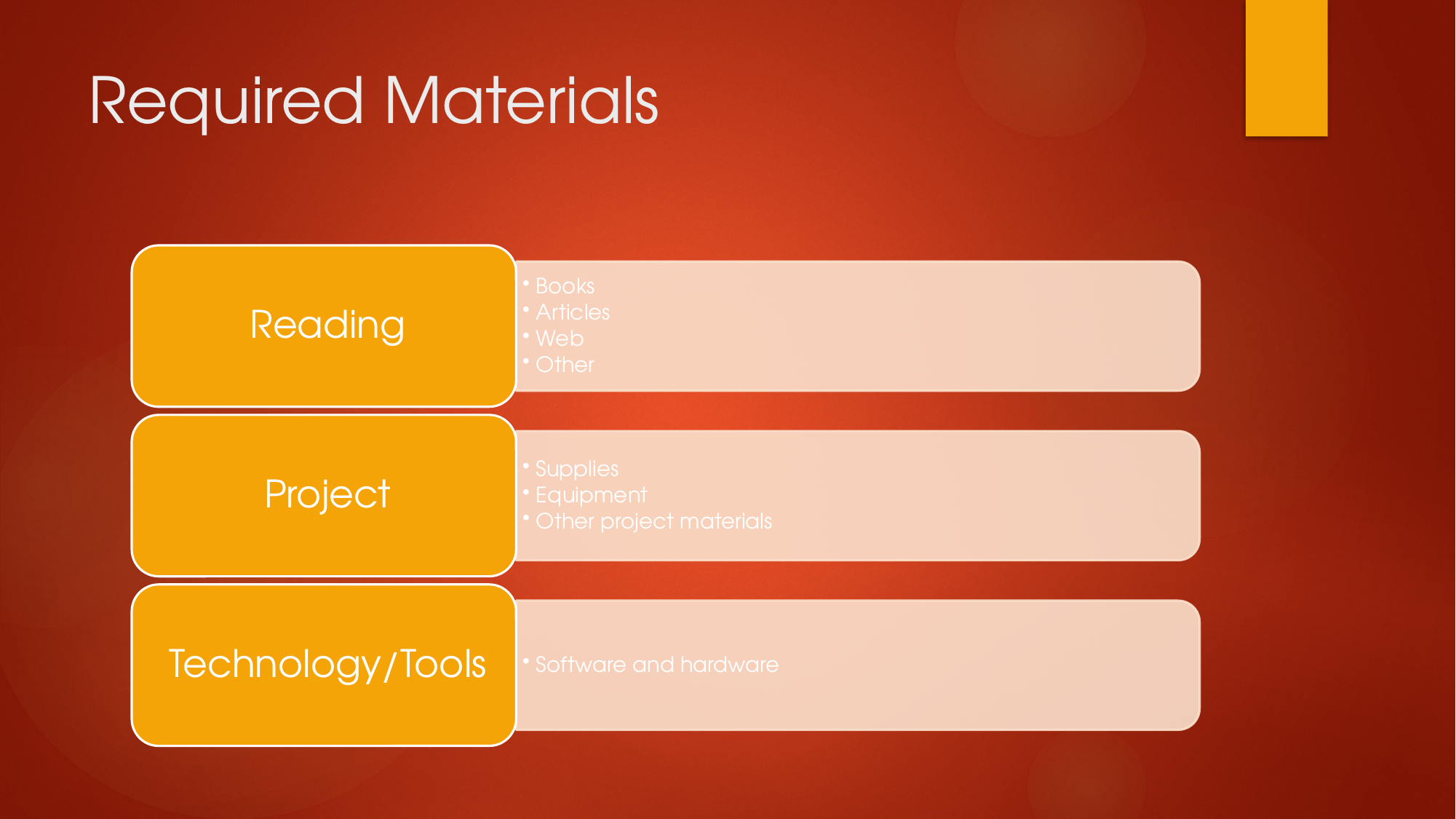

# Required Materials
Books
Articles
Web
Other
Reading
Supplies
Equipment
Other project materials
Project
Software and hardware
Technology/Tools